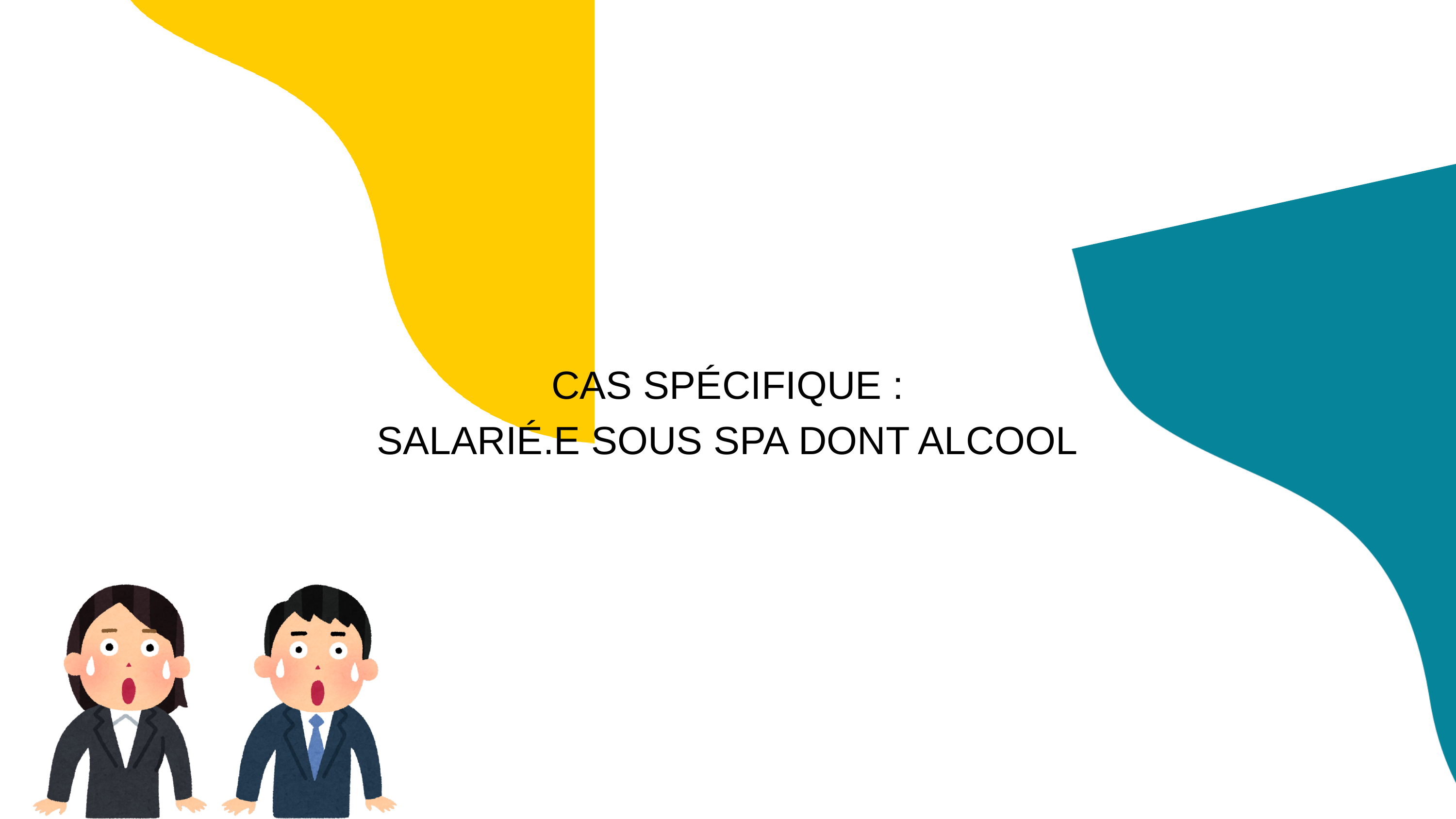

CAS SPÉCIFIQUE :
SALARIÉ.E SOUS SPA DONT ALCOOL